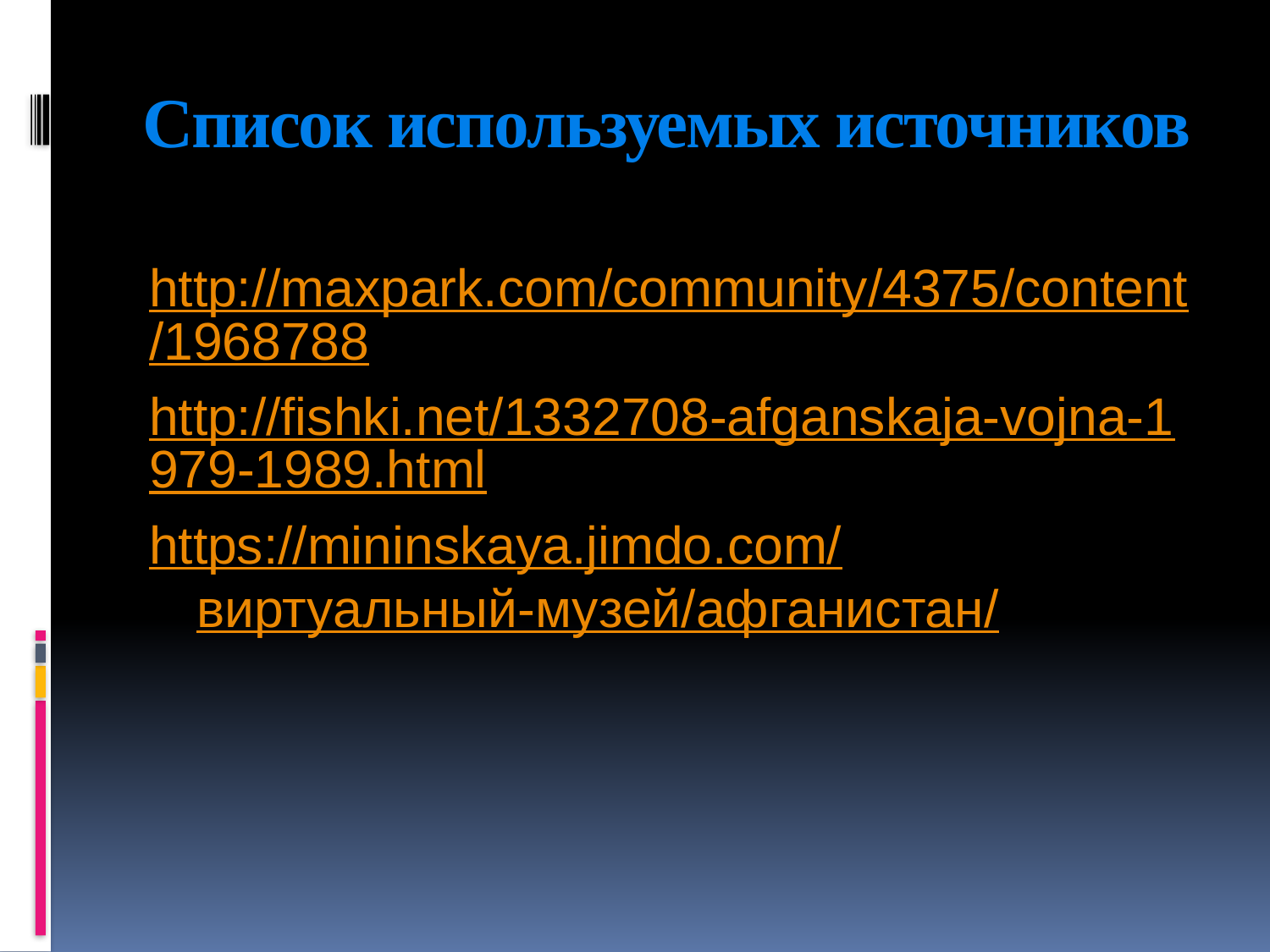

# Список используемых источников
http://maxpark.com/community/4375/content/1968788
http://fishki.net/1332708-afganskaja-vojna-1979-1989.html
https://mininskaya.jimdo.com/виртуальный-музей/афганистан/